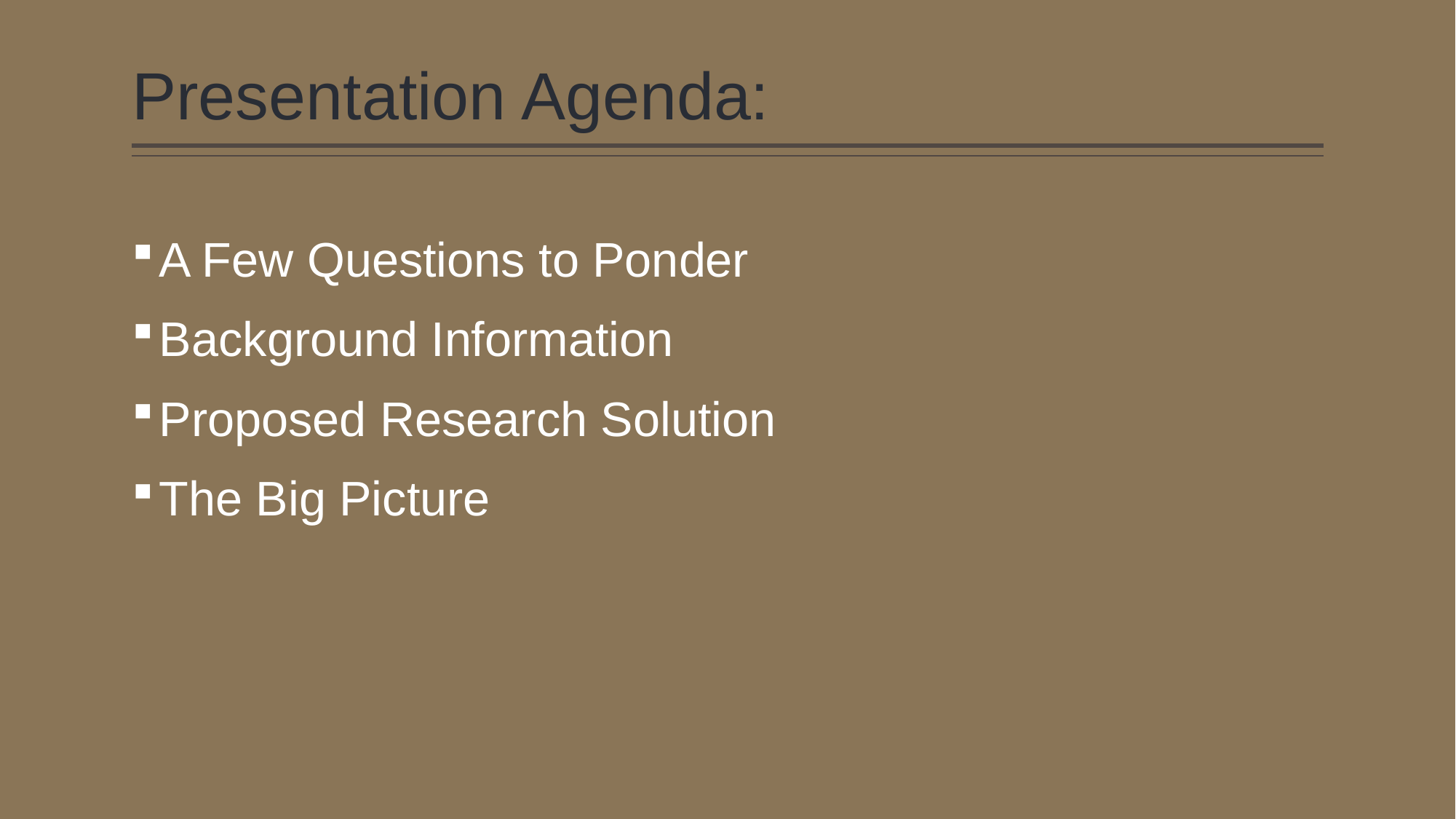

# Presentation Agenda:
A Few Questions to Ponder
Background Information
Proposed Research Solution
The Big Picture